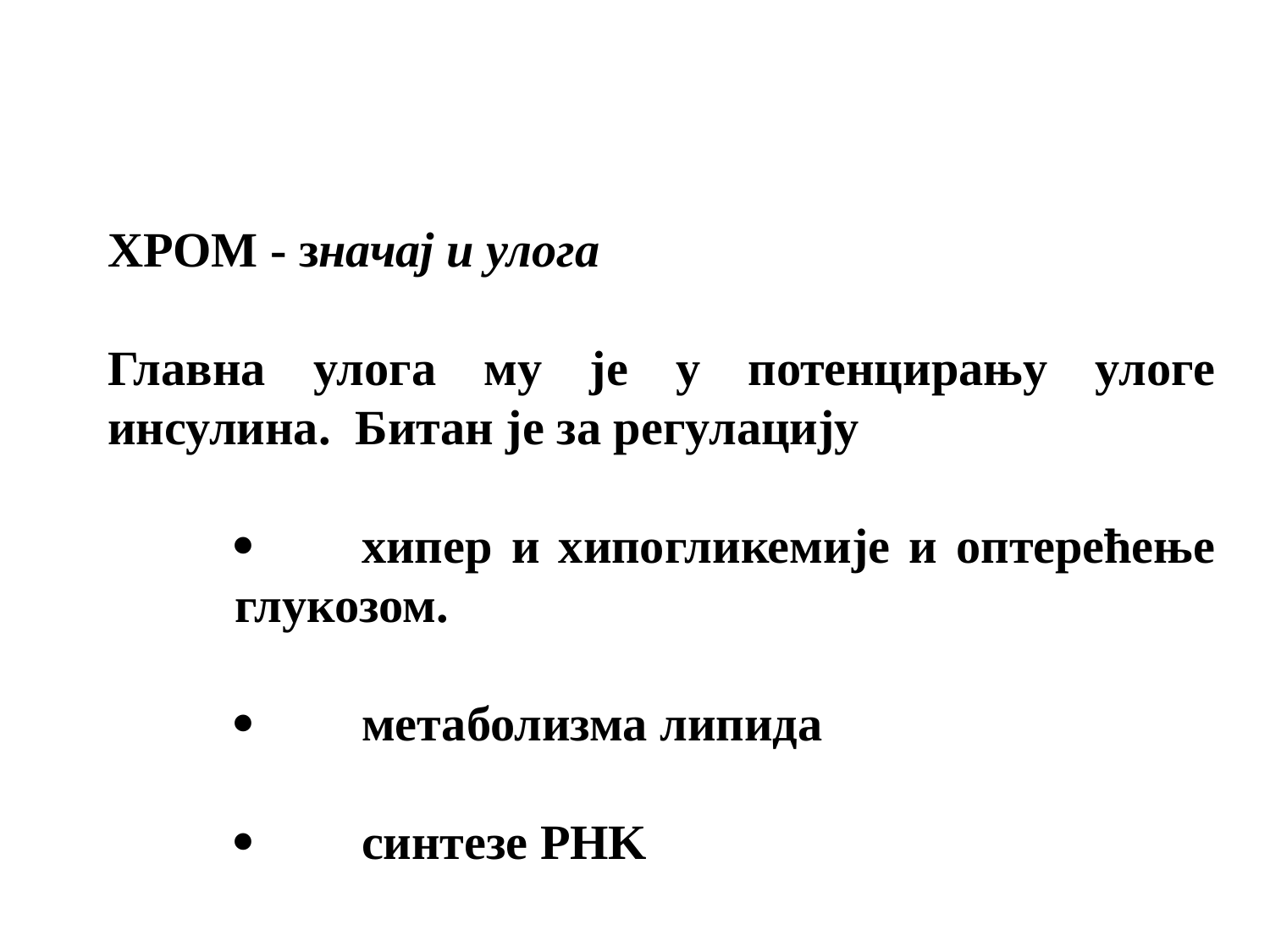

ХРОМ - значај и улога

Главна улога му је у потенцирању улоге инсулина.  Битан је за регулацију

•	хипер и хипогликемије и оптерећење глукозом.

•	метаболизма липида

•	синтезе РНK